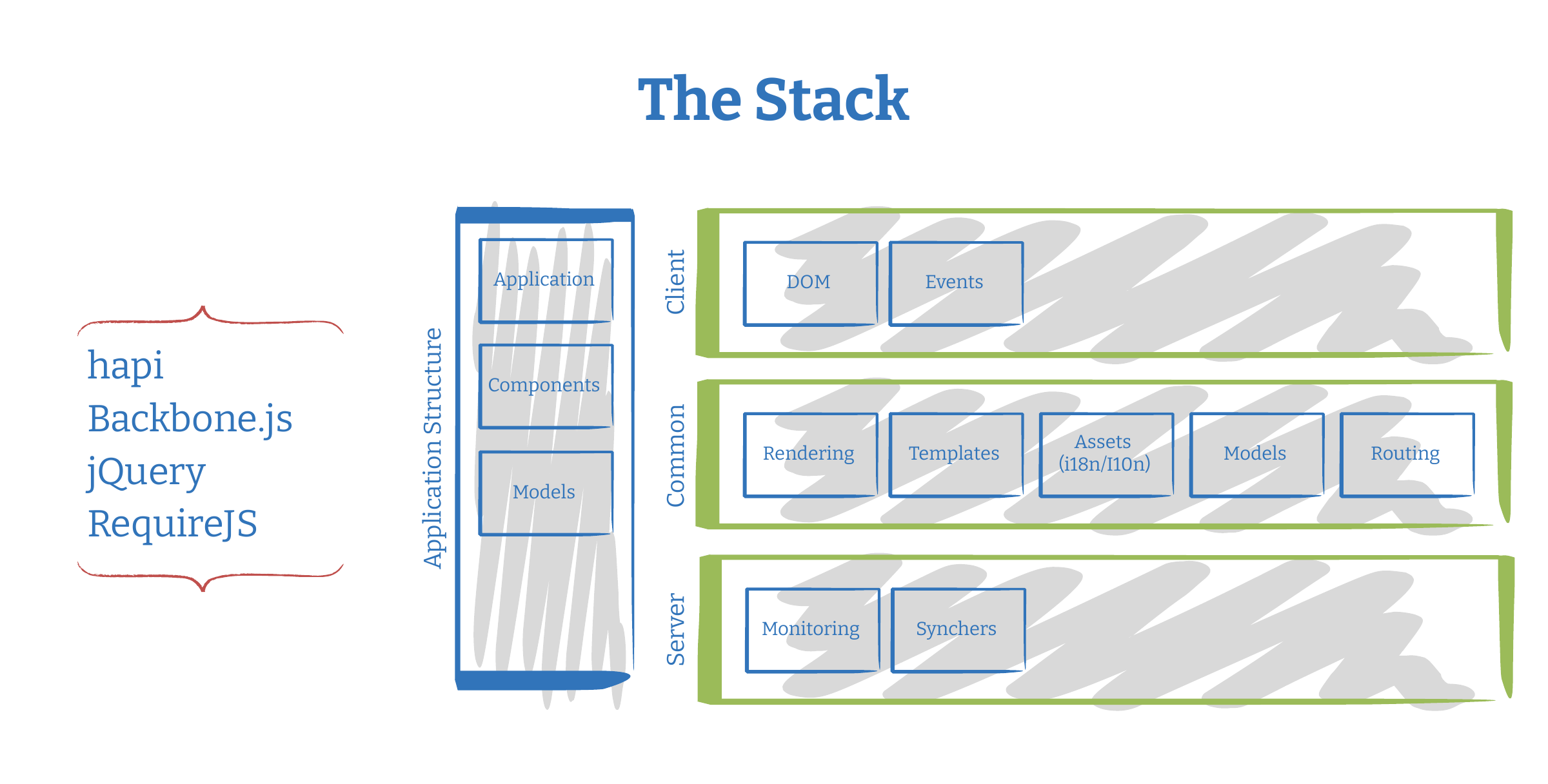

# The Stack

Application
Client
DOM
Events
hapi
Backbone.js
jQuery
RequireJS

Components

Application Structure
Assets
(i18n/I10n)
Rendering
Templates
Models
Routing
Common

Models

Server
Monitoring
Synchers